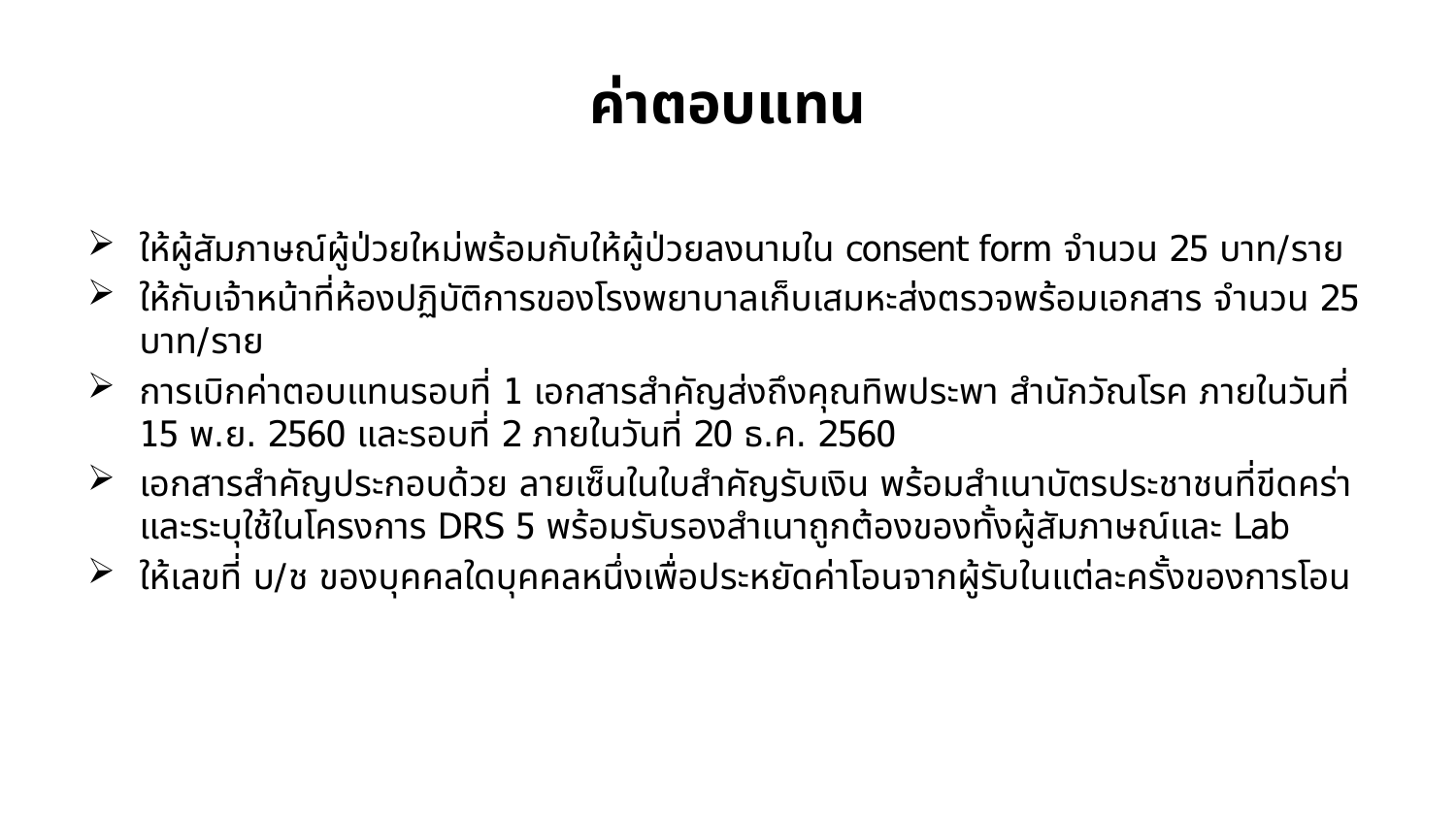

# ค่าตอบแทน

ให้ผู้สัมภาษณ์ผู้ป่วยใหม่พร้อมกับให้ผู้ป่วยลงนามใน consent form จำนวน 25 บาท/ราย
ให้กับเจ้าหน้าที่ห้องปฏิบัติการของโรงพยาบาลเก็บเสมหะส่งตรวจพร้อมเอกสาร จำนวน 25 บาท/ราย
การเบิกค่าตอบแทนรอบที่ 1 เอกสารสำคัญส่งถึงคุณทิพประพา สำนักวัณโรค ภายในวันที่ 15 พ.ย. 2560 และรอบที่ 2 ภายในวันที่ 20 ธ.ค. 2560
เอกสารสำคัญประกอบด้วย ลายเซ็นในใบสำคัญรับเงิน พร้อมสำเนาบัตรประชาชนที่ขีดคร่าและระบุใช้ในโครงการ DRS 5 พร้อมรับรองสำเนาถูกต้องของทั้งผู้สัมภาษณ์และ Lab
ให้เลขที่ บ/ช ของบุคคลใดบุคคลหนึ่งเพื่อประหยัดค่าโอนจากผู้รับในแต่ละครั้งของการโอน